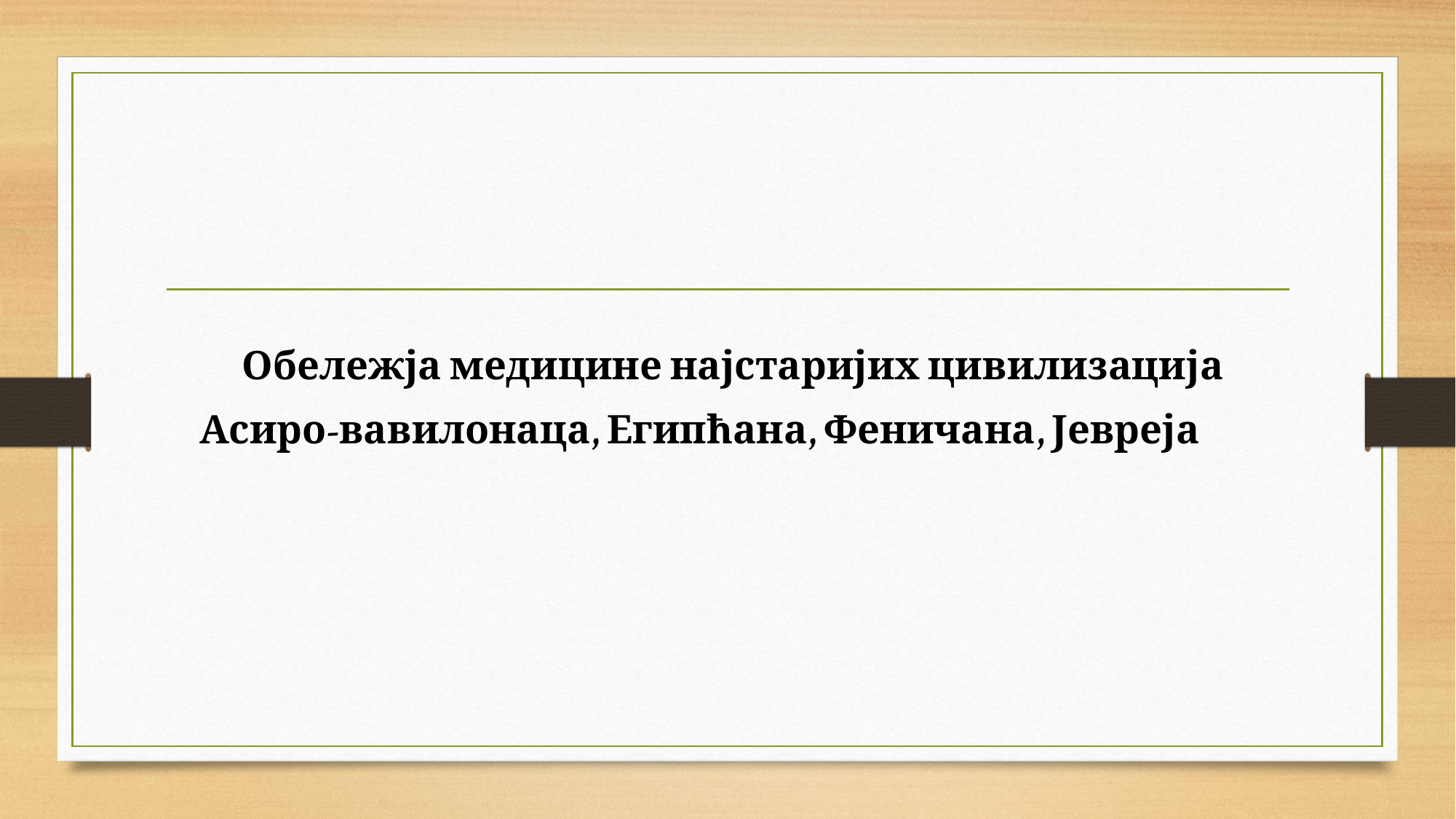

# Обележја медицине најстаријих цивилизација Асиро-вавилонаца, Египћана, Феничана, Јевреја